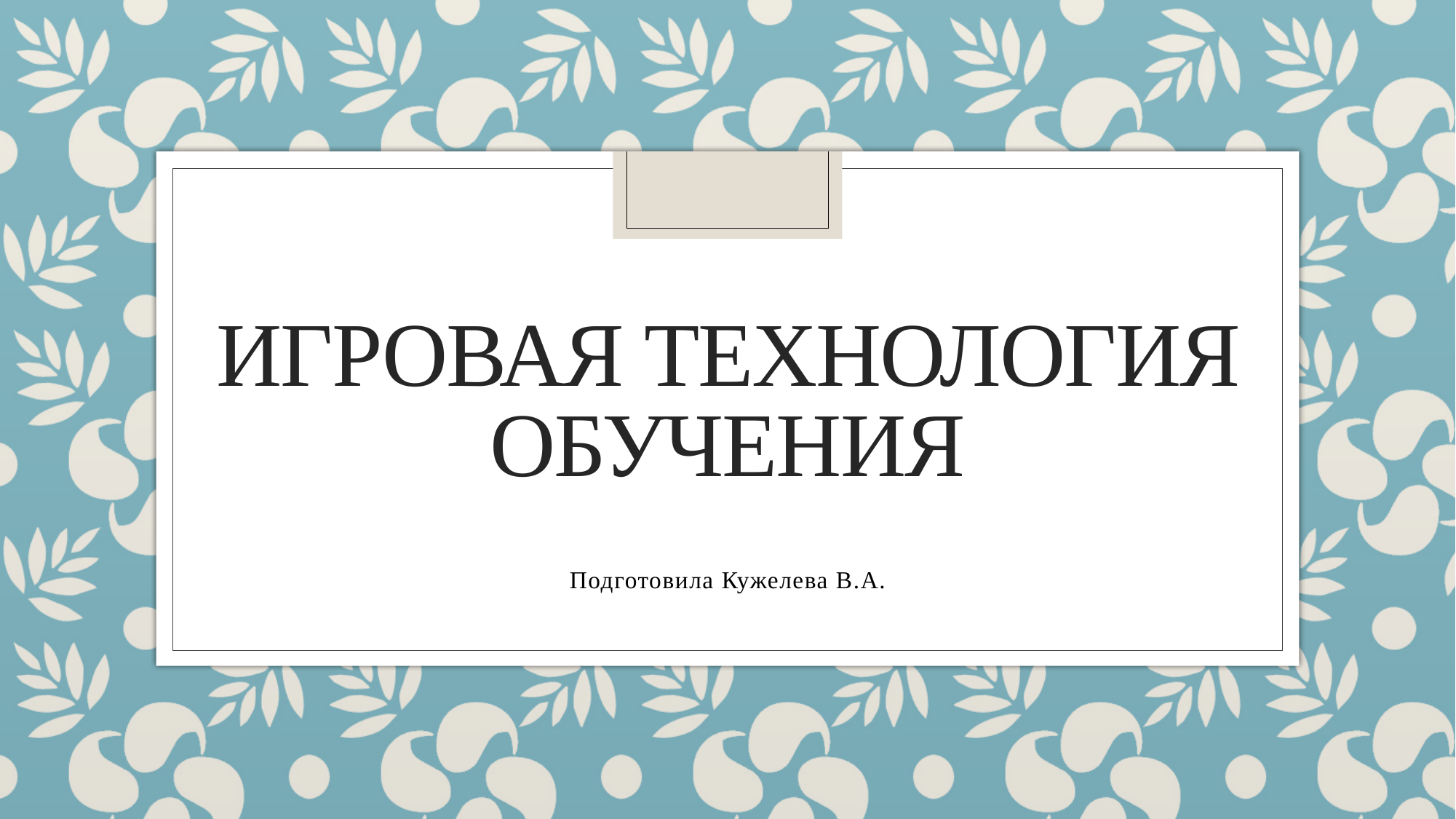

# Игровая Технология обучения
Подготовила Кужелева В.А.